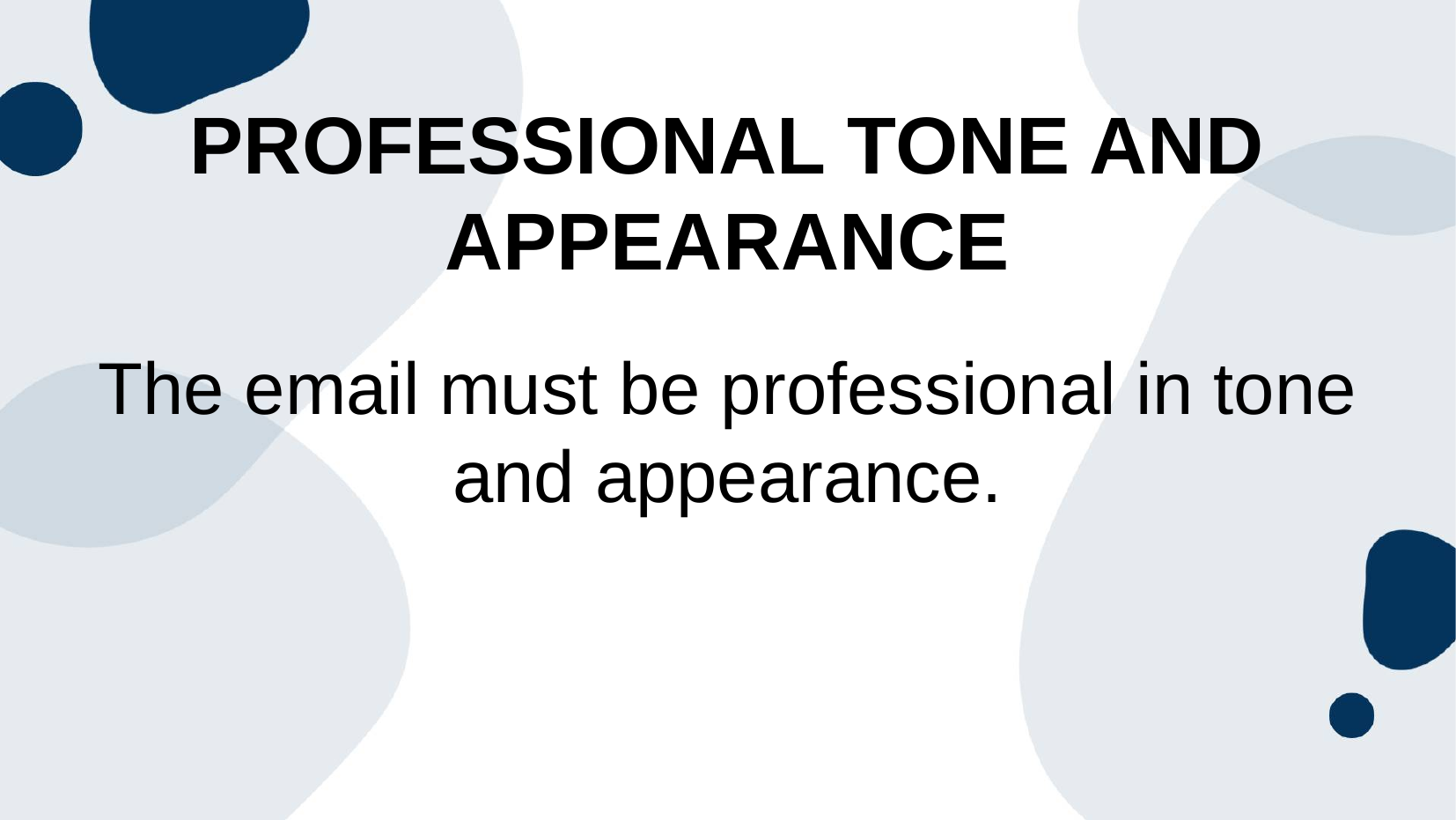

# Professional tone and appearance
The email must be professional in tone and appearance.